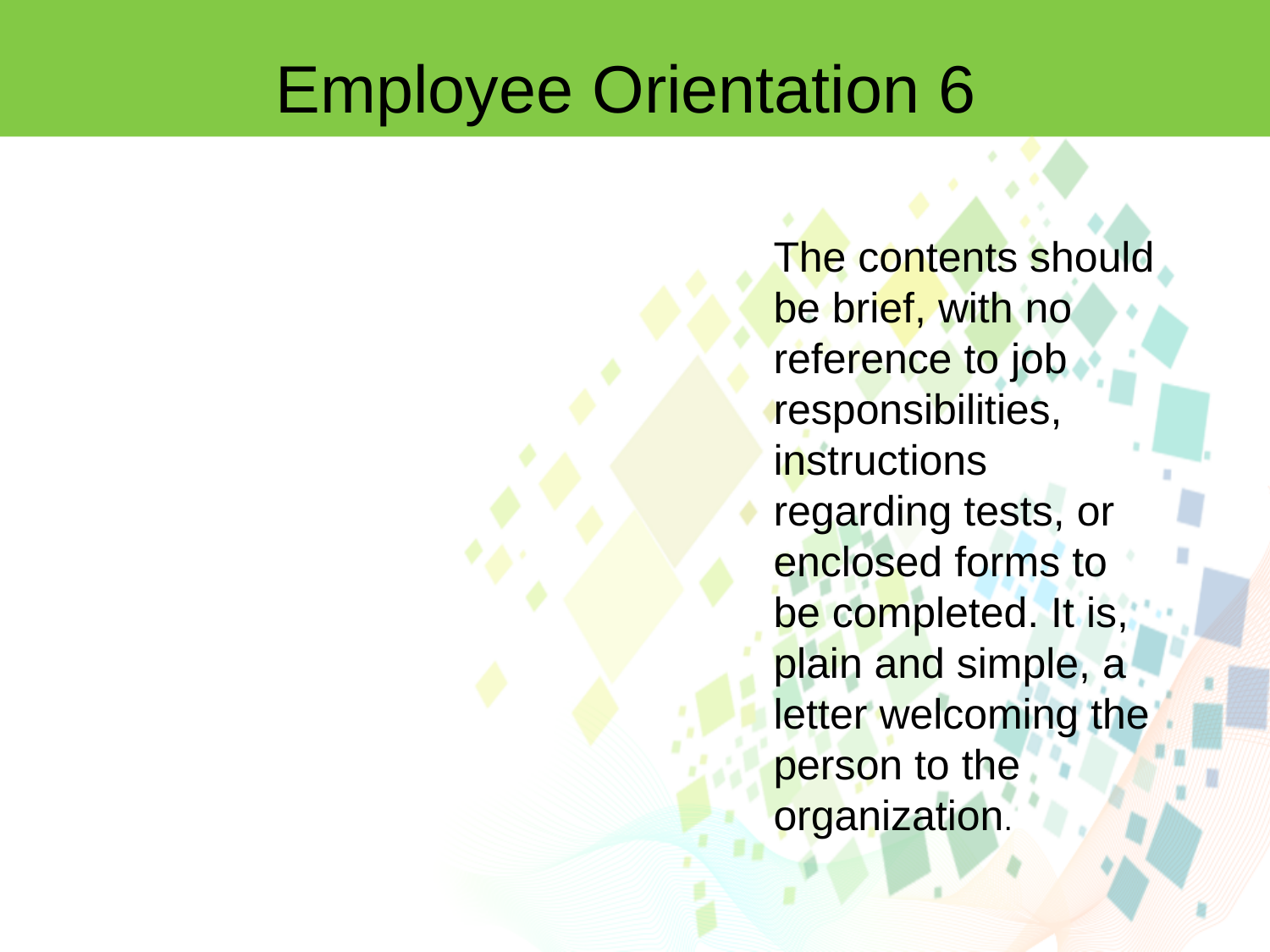

Employee Orientation 6
The contents should be brief, with no reference to job responsibilities, instructions
regarding tests, or enclosed forms to be completed. It is, plain and simple, a letter welcoming the person to the organization.